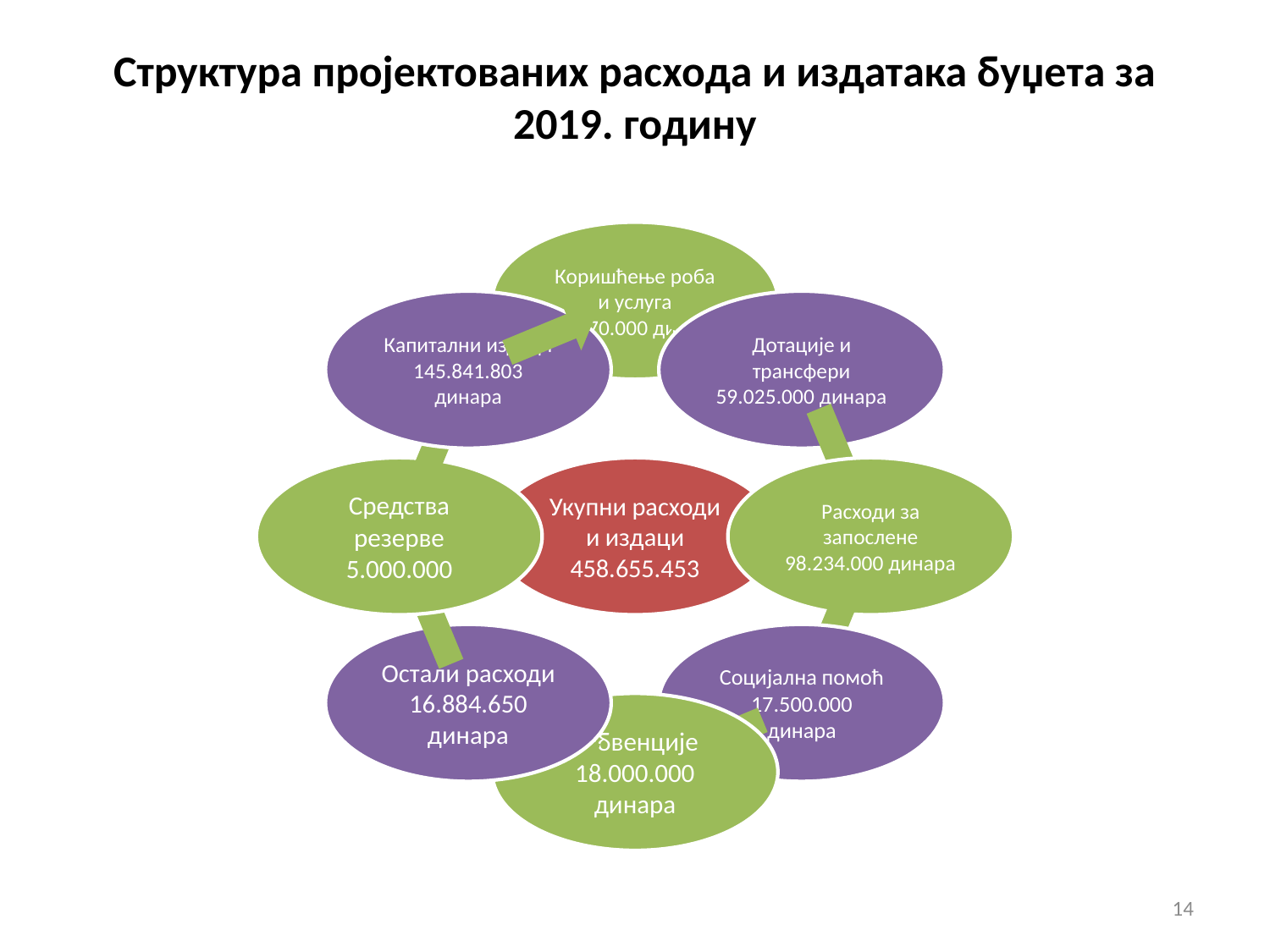

# Структура пројектованих расхода и издатака буџета за 2019. годину
Укупни расходи и издаци 458.655.453
Коришћење роба и услуга 98.170.000 динара
Субвенције 18.000.000 динара
Расходи за запослене 98.234.000 динара
Средства резерве 5.000.000
14